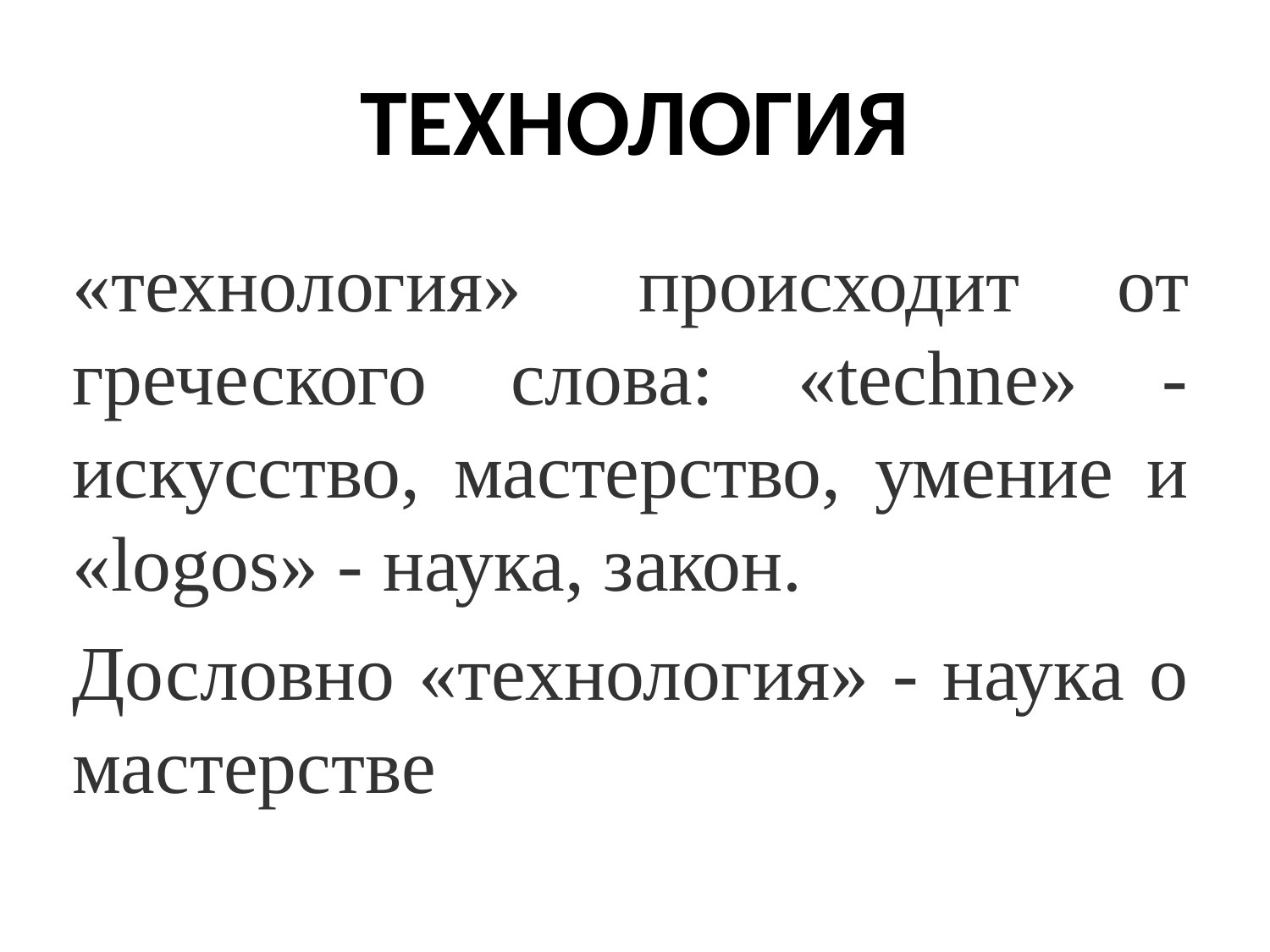

# ТЕХНОЛОГИЯ
«технология»  происходит от греческого слова: «techne» - искусство, мастерство, умение и «logos» - наука, закон.
Дословно «технология» - наука о мастерстве